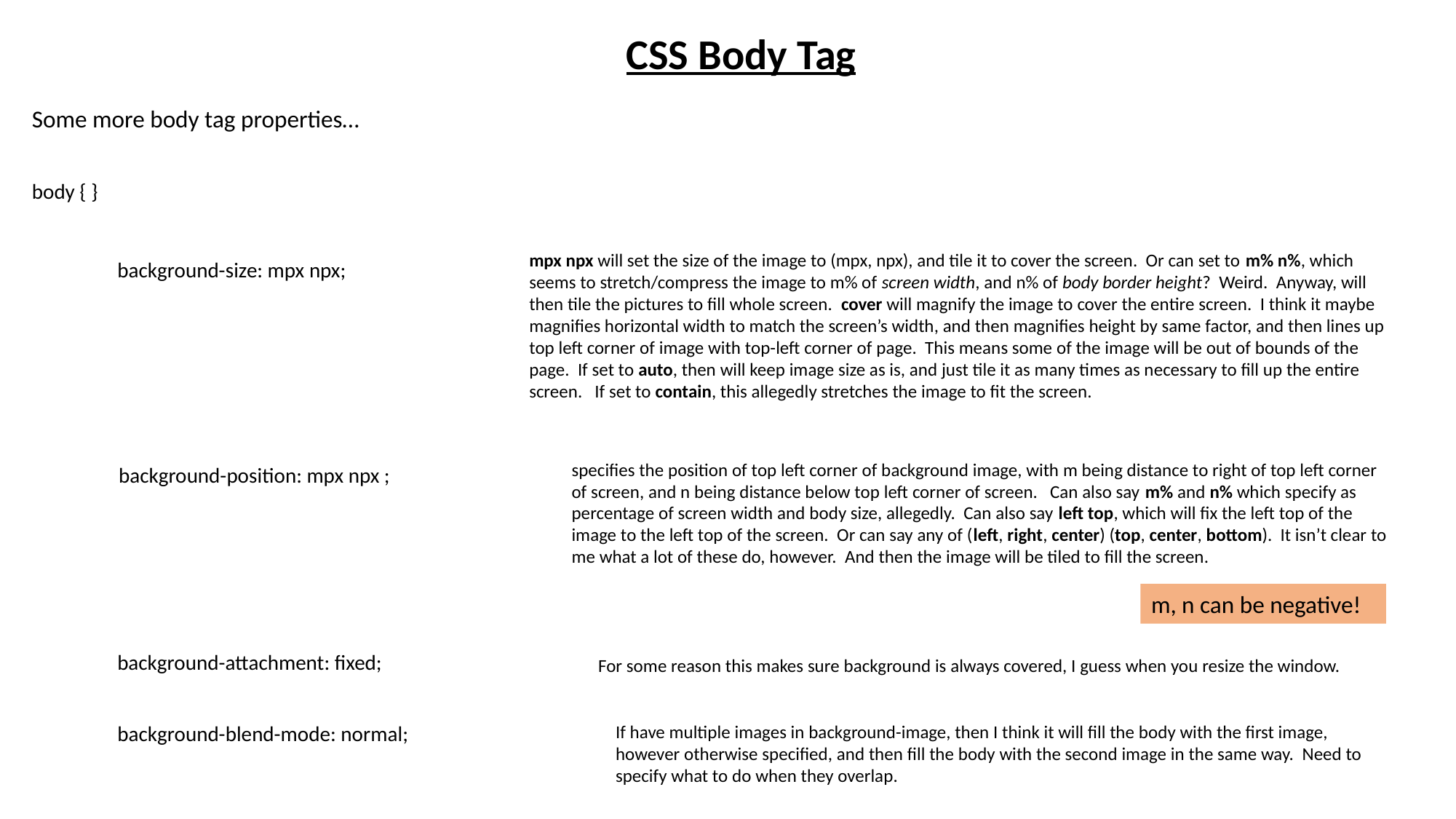

CSS Body Tag
Some more body tag properties…
body { }
mpx npx will set the size of the image to (mpx, npx), and tile it to cover the screen.  Or can set to m% n%, which seems to stretch/compress the image to m% of screen width, and n% of body border height?  Weird.  Anyway, will then tile the pictures to fill whole screen.  cover will magnify the image to cover the entire screen.  I think it maybe magnifies horizontal width to match the screen’s width, and then magnifies height by same factor, and then lines up top left corner of image with top-left corner of page.  This means some of the image will be out of bounds of the page.  If set to auto, then will keep image size as is, and just tile it as many times as necessary to fill up the entire screen.   If set to contain, this allegedly stretches the image to fit the screen.
background-size: mpx npx;
specifies the position of top left corner of background image, with m being distance to right of top left corner of screen, and n being distance below top left corner of screen.   Can also say m% and n% which specify as percentage of screen width and body size, allegedly.  Can also say left top, which will fix the left top of the image to the left top of the screen.  Or can say any of (left, right, center) (top, center, bottom).  It isn’t clear to me what a lot of these do, however.  And then the image will be tiled to fill the screen.
background-position: mpx npx ;
m, n can be negative!
background-attachment: fixed;
For some reason this makes sure background is always covered, I guess when you resize the window.
background-blend-mode: normal;
If have multiple images in background-image, then I think it will fill the body with the first image, however otherwise specified, and then fill the body with the second image in the same way.  Need to specify what to do when they overlap.